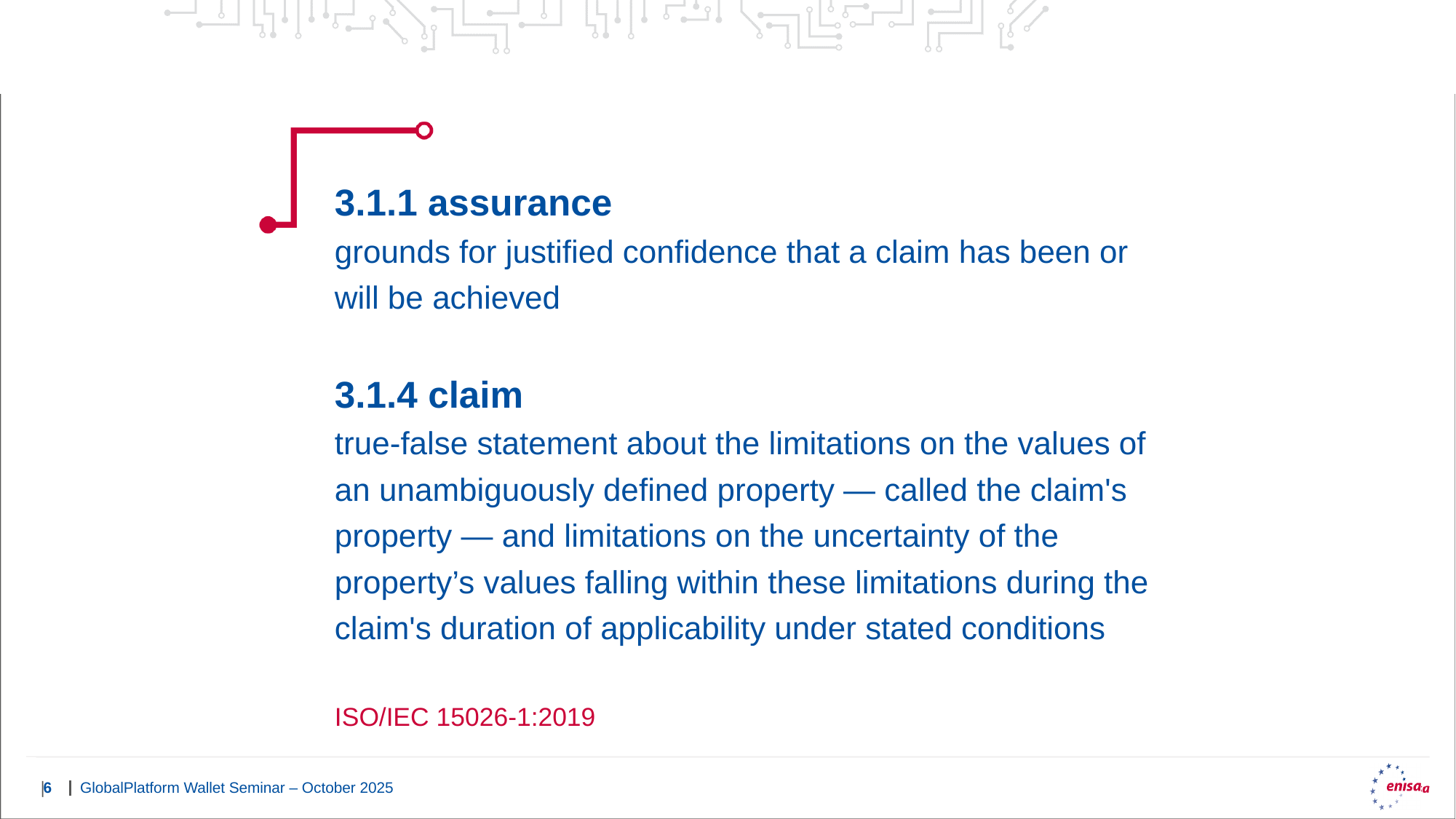

3.1.1 assurance
grounds for justified confidence that a claim has been or will be achieved

3.1.4 claim
true-false statement about the limitations on the values of an unambiguously defined property — called the claim's property — and limitations on the uncertainty of the property’s values falling within these limitations during the claim's duration of applicability under stated conditions

ISO/IEC 15026-1:2019
GlobalPlatform Wallet Seminar – October 2025